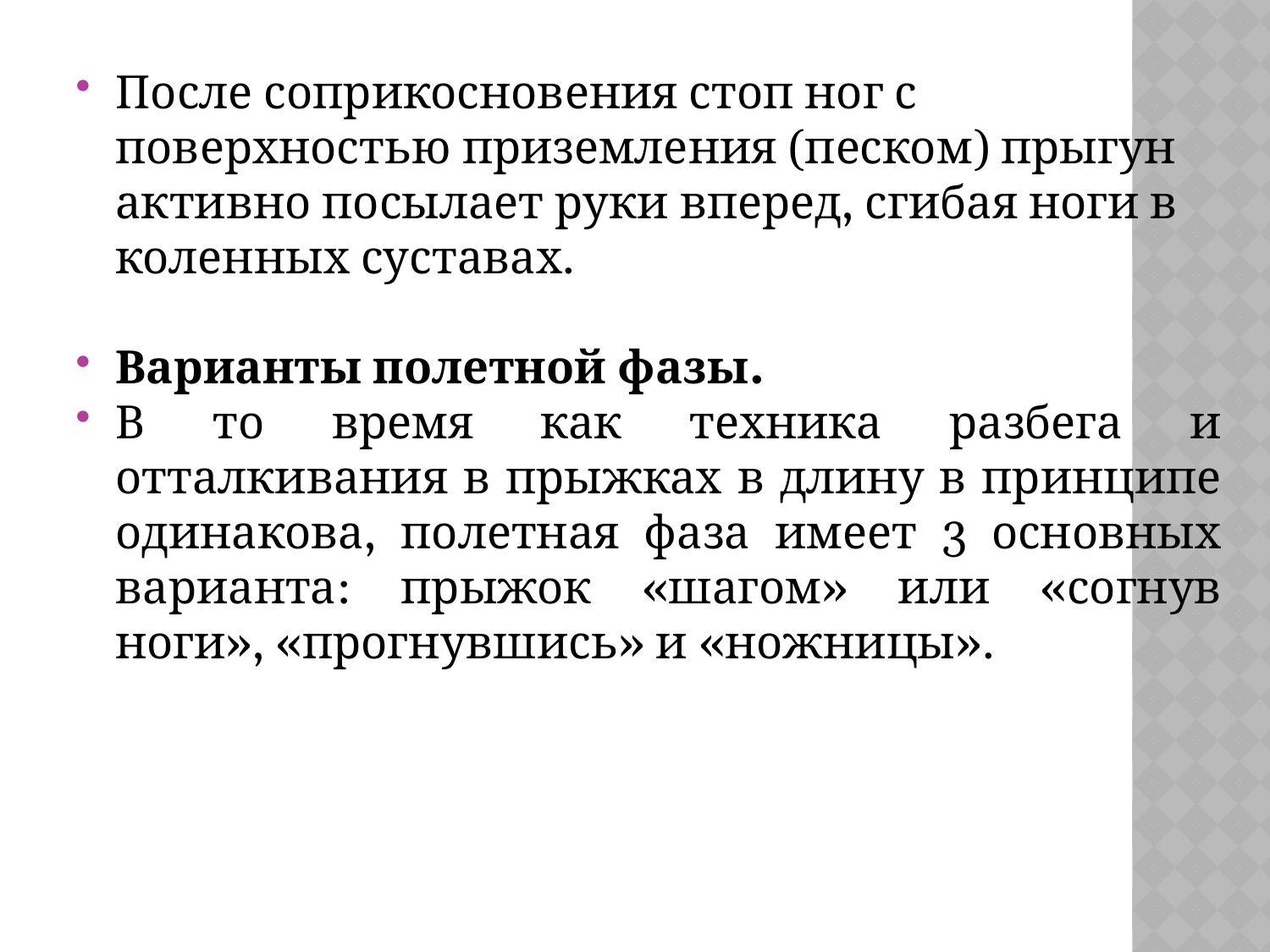

#
После соприкосновения стоп ног с поверхностью приземления (песком) прыгун активно посылает руки вперед, сгибая ноги в коленных суставах.

Варианты полетной фазы.
В то время как техника разбега и отталкивания в прыжках в длину в принципе одинакова, полетная фаза имеет 3 основных варианта: прыжок «шагом» или «согнув ноги», «прогнувшись» и «ножницы».